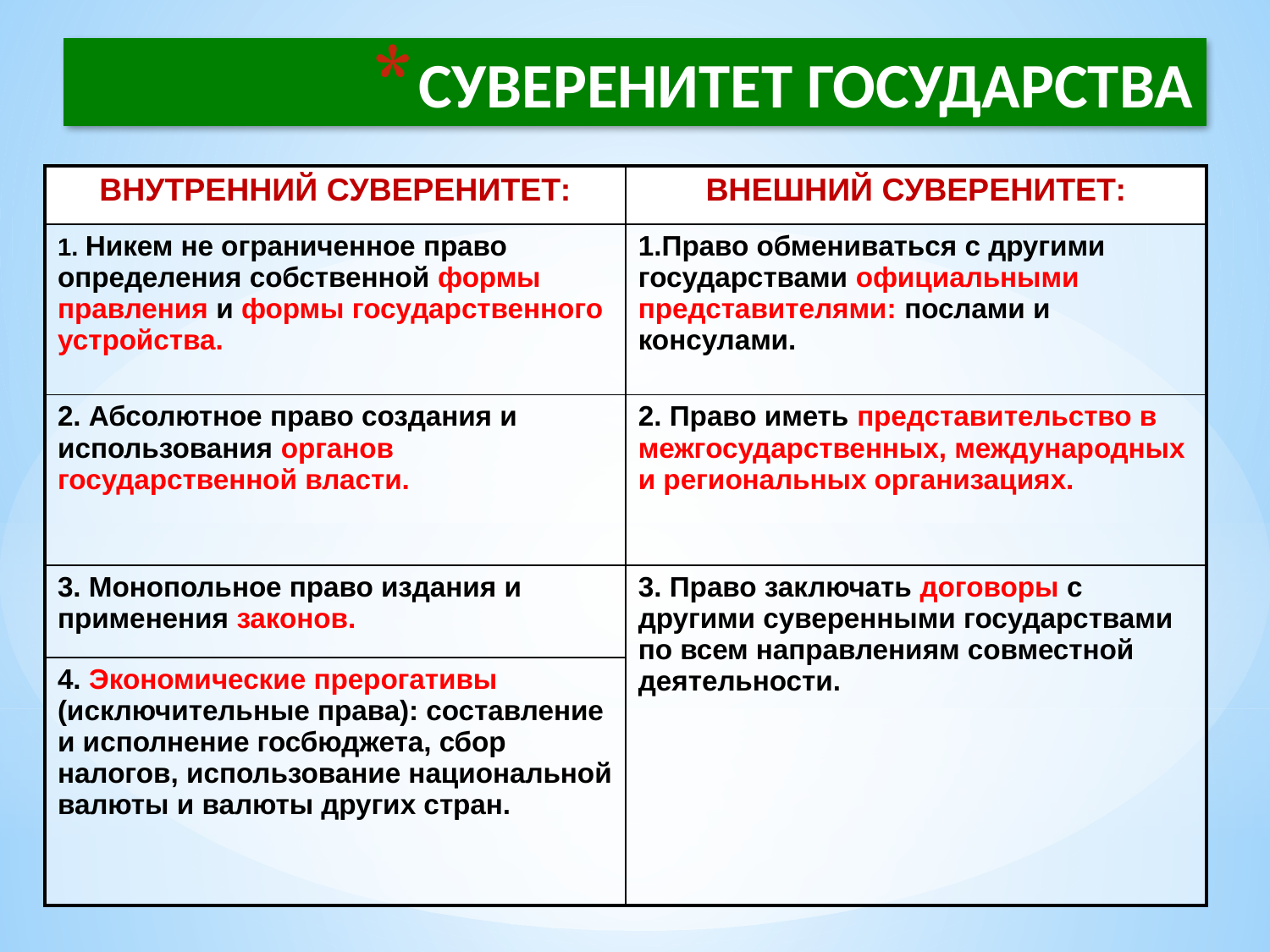

# СУВЕРЕНИТЕТ ГОСУДАРСТВА
| ВНУТРЕННИЙ СУВЕРЕНИТЕТ: | ВНЕШНИЙ СУВЕРЕНИТЕТ: |
| --- | --- |
| 1. Никем не ограниченное право определения собственной формы правления и формы государственного устройства. | 1.Право обмениваться с другими государствами официальными представителями: послами и консулами. |
| 2. Абсолютное право создания и использования органов государственной власти. | 2. Право иметь представительство в межгосударственных, международных и региональных организациях. |
| 3. Монопольное право издания и применения законов. | 3. Право заключать договоры с другими суверенными государствами по всем направлениям совместной деятельности. |
| 4. Экономические прерогативы (исключительные права): составление и исполнение госбюджета, сбор налогов, использование национальной валюты и валюты других стран. |  |